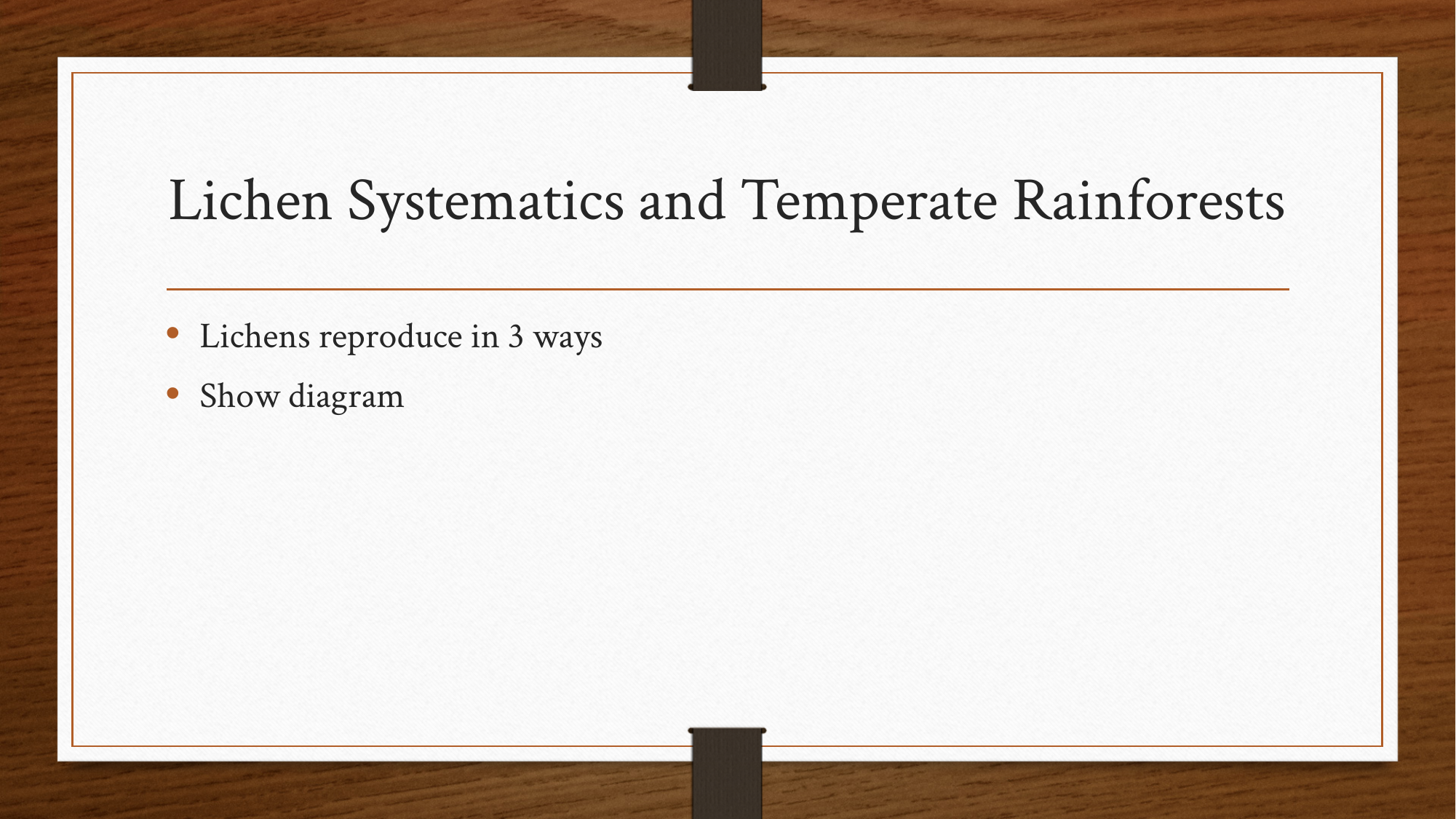

# Lichen Systematics and Temperate Rainforests
Lichens reproduce in 3 ways
Show diagram